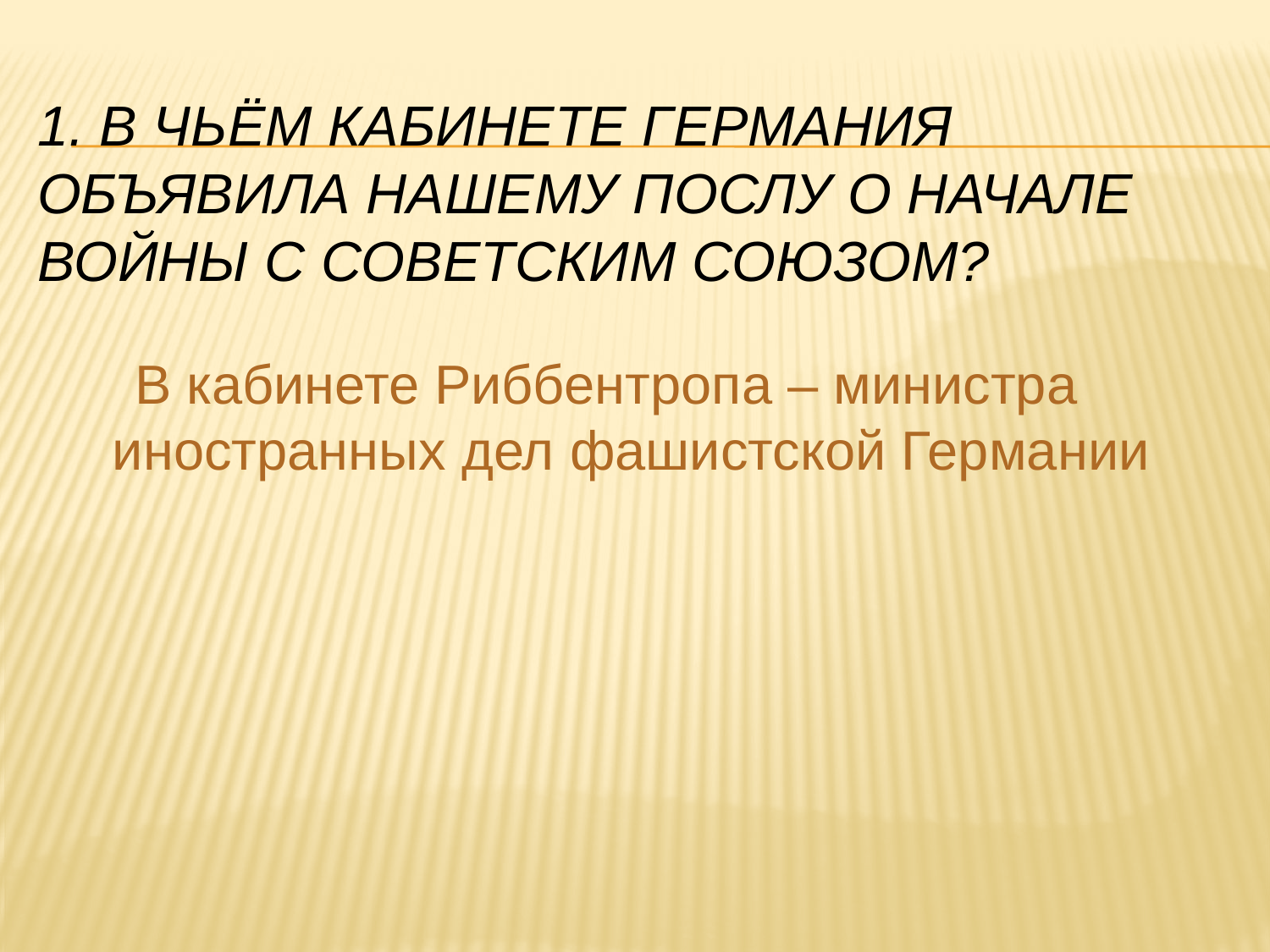

# 1. В чьём кабинете Германия объявила нашему послу о начале войны с Советским Союзом?
В кабинете Риббентропа – министра иностранных дел фашистской Германии